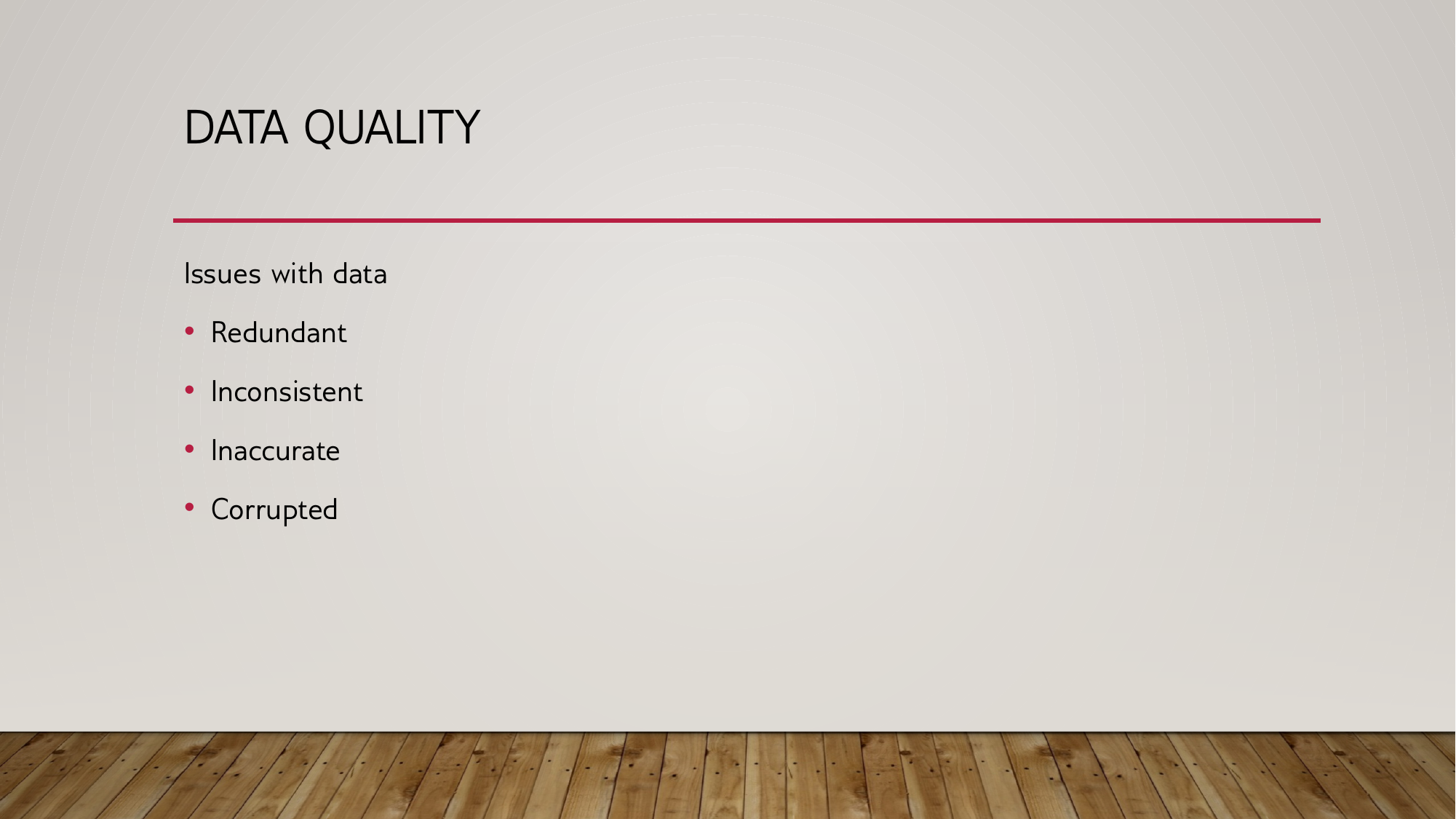

# Data quality
Issues with data
Redundant
Inconsistent
Inaccurate
Corrupted